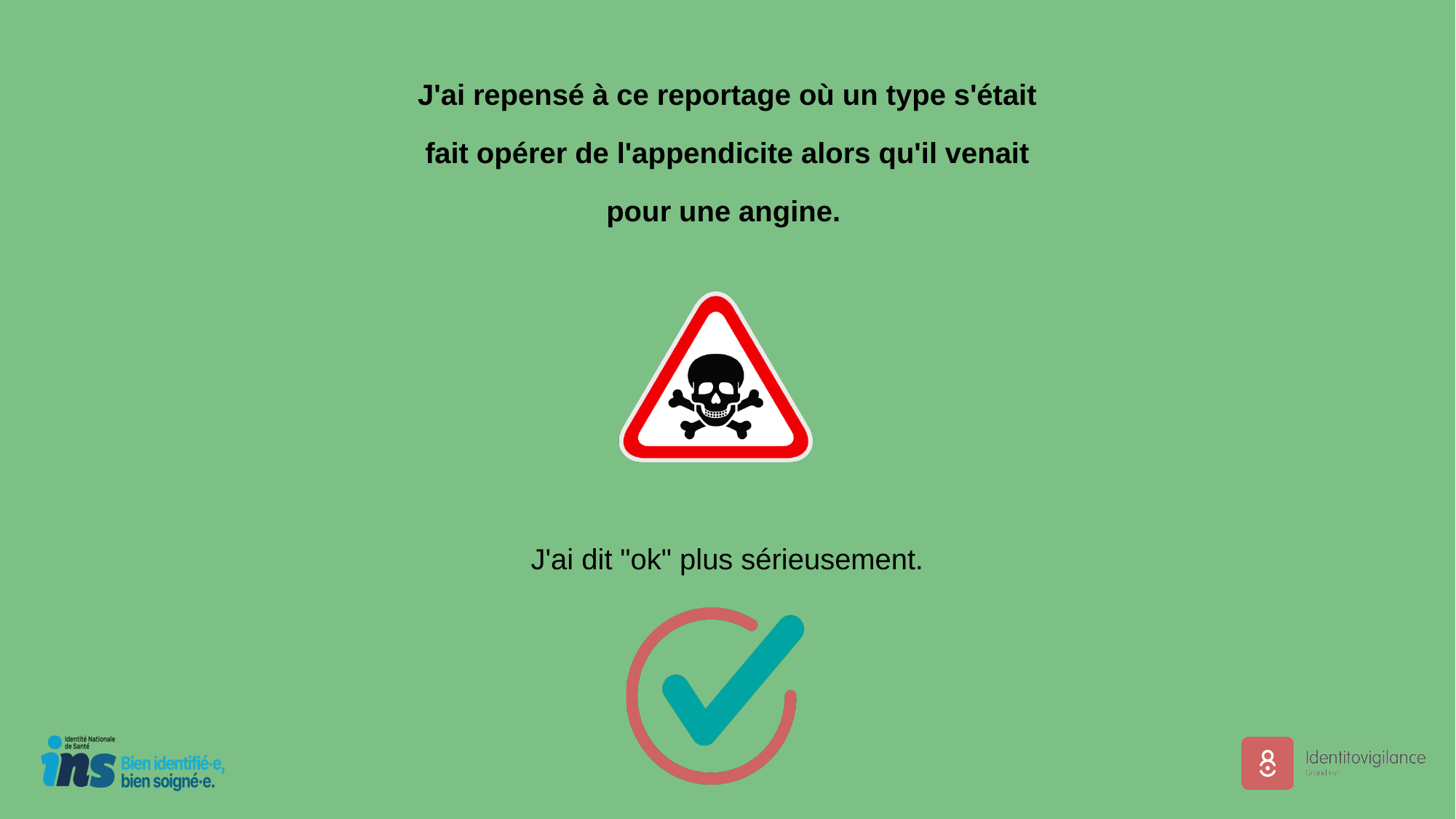

J'ai repensé à ce reportage où un type s'était fait opérer de l'appendicite alors qu'il venait pour une angine.

J'ai dit "ok" plus sérieusement.